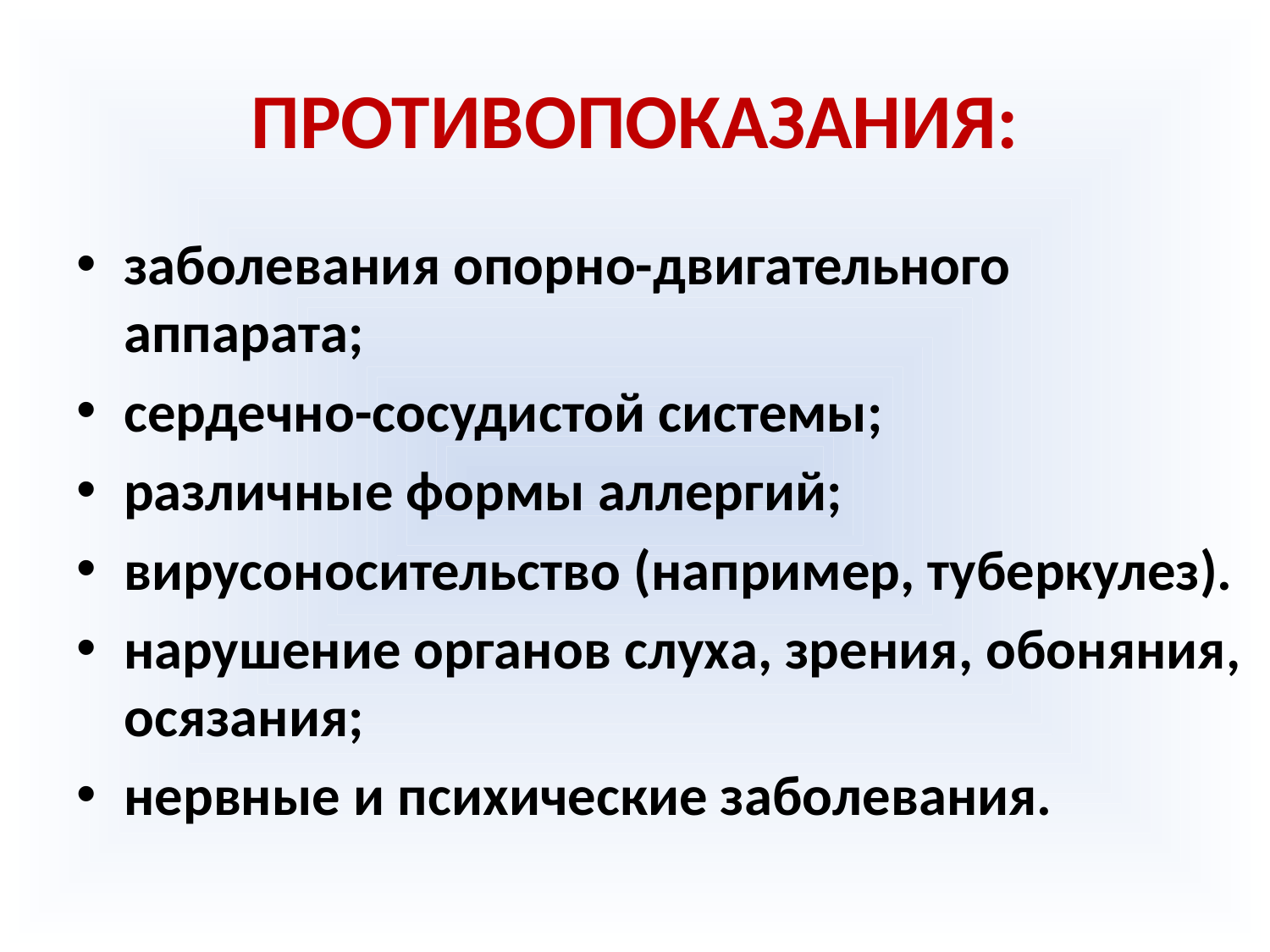

# ПРОТИВОПОКАЗАНИЯ:
заболевания опорно-двигательного аппарата;
сердечно-сосудистой системы;
различные формы аллергий;
вирусоносительство (например, туберкулез).
нарушение органов слуха, зрения, обоняния, осязания;
нервные и психические заболевания.